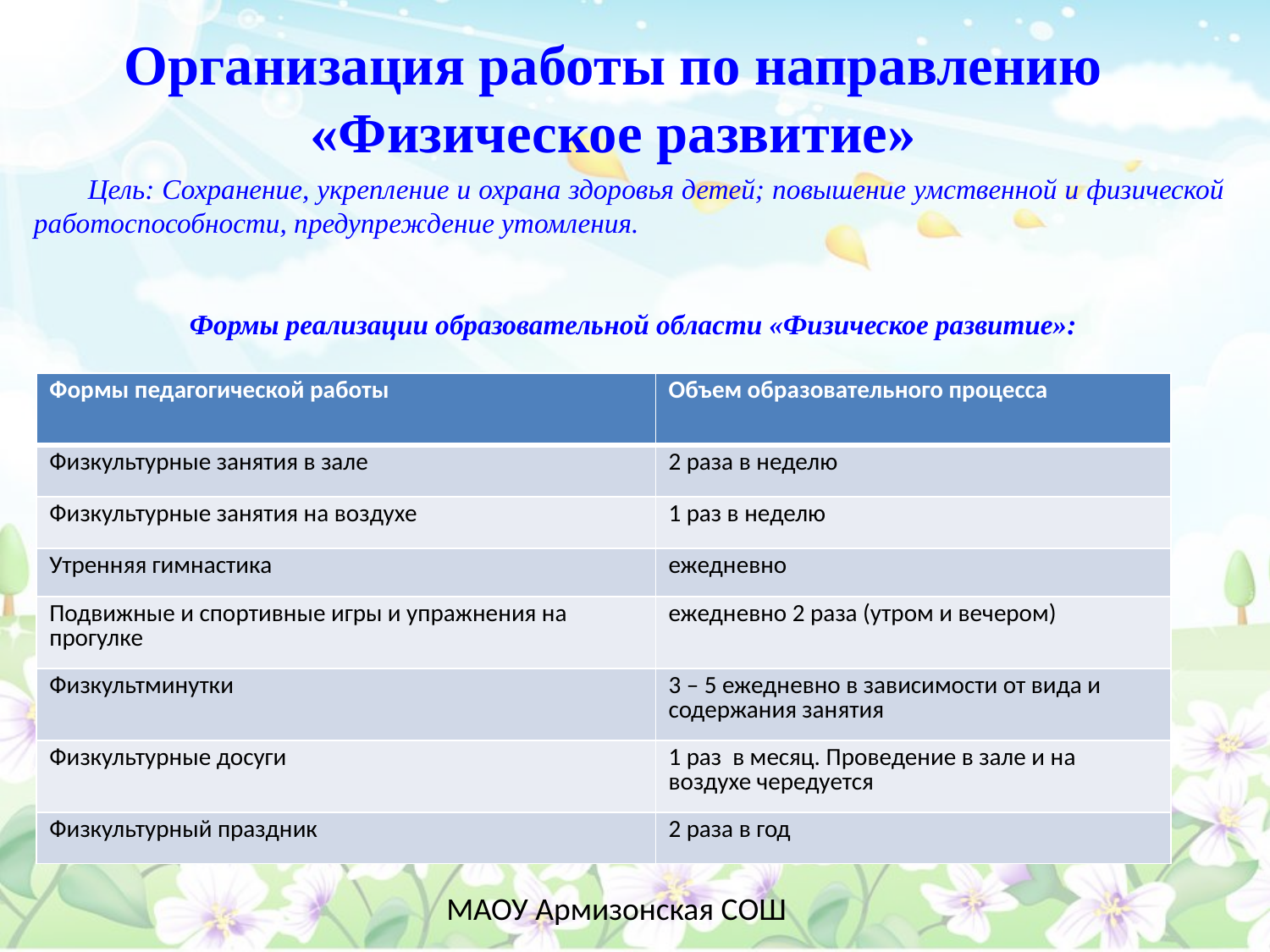

Организация работы по направлению
«Физическое развитие»
       Цель: Сохранение, укрепление и охрана здоровья детей; повышение умственной и физической работоспособности, предупреждение утомления.

 Формы реализации образовательной области «Физическое развитие»:

| Формы педагогической работы | Объем образовательного процесса |
| --- | --- |
| Физкультурные занятия в зале | 2 раза в неделю |
| Физкультурные занятия на воздухе | 1 раз в неделю |
| Утренняя гимнастика | ежедневно |
| Подвижные и спортивные игры и упражнения на прогулке | ежедневно 2 раза (утром и вечером) |
| Физкультминутки | 3 – 5 ежедневно в зависимости от вида и содержания занятия |
| Физкультурные досуги | 1 раз в месяц. Проведение в зале и на воздухе чередуется |
| Физкультурный праздник | 2 раза в год |
МАОУ Армизонская СОШ